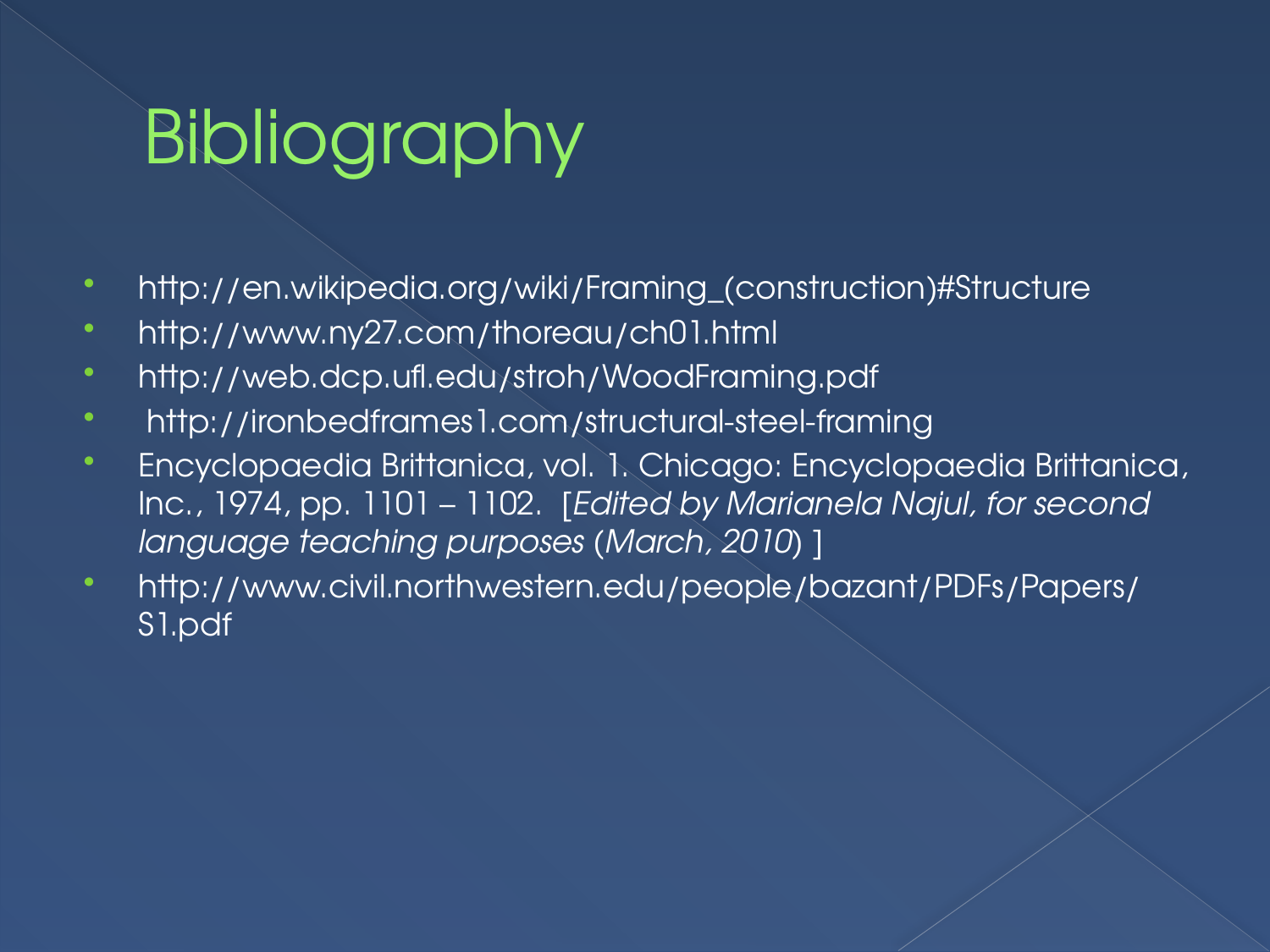

# Bibliography
http://en.wikipedia.org/wiki/Framing_(construction)#Structure
http://www.ny27.com/thoreau/ch01.html
http://web.dcp.ufl.edu/stroh/WoodFraming.pdf
 http://ironbedframes1.com/structural-steel-framing
Encyclopaedia Brittanica, vol. 1. Chicago: Encyclopaedia Brittanica, Inc., 1974, pp. 1101 – 1102.  [Edited by Marianela Najul, for second language teaching purposes (March, 2010) ]
http://www.civil.northwestern.edu/people/bazant/PDFs/Papers/S1.pdf